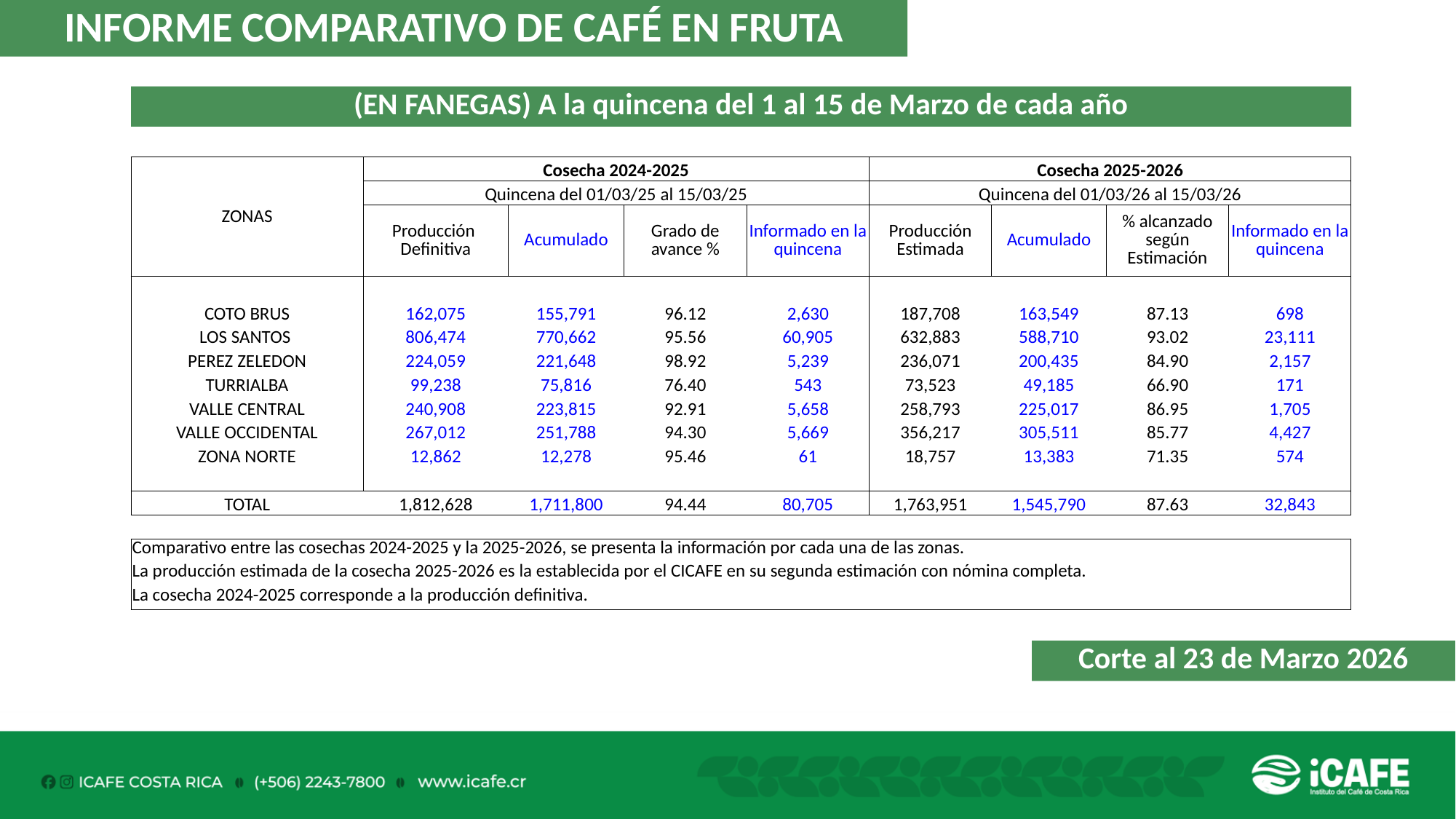

INFORME COMPARATIVO DE CAFÉ EN FRUTA

(EN FANEGAS) A la quincena del 1 al 15 de Marzo de cada año

| ZONAS | Cosecha 2024-2025 |  |  |  | Cosecha 2025-2026 |  |  |  |
| --- | --- | --- | --- | --- | --- | --- | --- | --- |
|  | Quincena del 01/03/25 al 15/03/25 |  |  |  | Quincena del 01/03/26 al 15/03/26 |  |  |  |
|  | Producción Definitiva | Acumulado | Grado de avance % | Informado en la quincena | Producción Estimada | Acumulado | % alcanzado según Estimación | Informado en la quincena |
|  |  |  |  |  |  |  |  |  |
| COTO BRUS | 162,075 | 155,791 | 96.12 | 2,630 | 187,708 | 163,549 | 87.13 | 698 |
| LOS SANTOS | 806,474 | 770,662 | 95.56 | 60,905 | 632,883 | 588,710 | 93.02 | 23,111 |
| PEREZ ZELEDON | 224,059 | 221,648 | 98.92 | 5,239 | 236,071 | 200,435 | 84.90 | 2,157 |
| TURRIALBA | 99,238 | 75,816 | 76.40 | 543 | 73,523 | 49,185 | 66.90 | 171 |
| VALLE CENTRAL | 240,908 | 223,815 | 92.91 | 5,658 | 258,793 | 225,017 | 86.95 | 1,705 |
| VALLE OCCIDENTAL | 267,012 | 251,788 | 94.30 | 5,669 | 356,217 | 305,511 | 85.77 | 4,427 |
| ZONA NORTE | 12,862 | 12,278 | 95.46 | 61 | 18,757 | 13,383 | 71.35 | 574 |
|  |  |  |  |  |  |  |  |  |
| TOTAL | 1,812,628 | 1,711,800 | 94.44 | 80,705 | 1,763,951 | 1,545,790 | 87.63 | 32,843 |
|  |  |  |  |  |  |  |  |  |
| Comparativo entre las cosechas 2024-2025 y la 2025-2026, se presenta la información por cada una de las zonas. |  |  |  |  |  |  |  |  |
| La producción estimada de la cosecha 2025-2026 es la establecida por el CICAFE en su segunda estimación con nómina completa. |  |  |  |  |  |  |  |  |
| La cosecha 2024-2025 corresponde a la producción definitiva. |  |  |  |  |  |  |  |  |

Corte al 23 de Marzo 2026